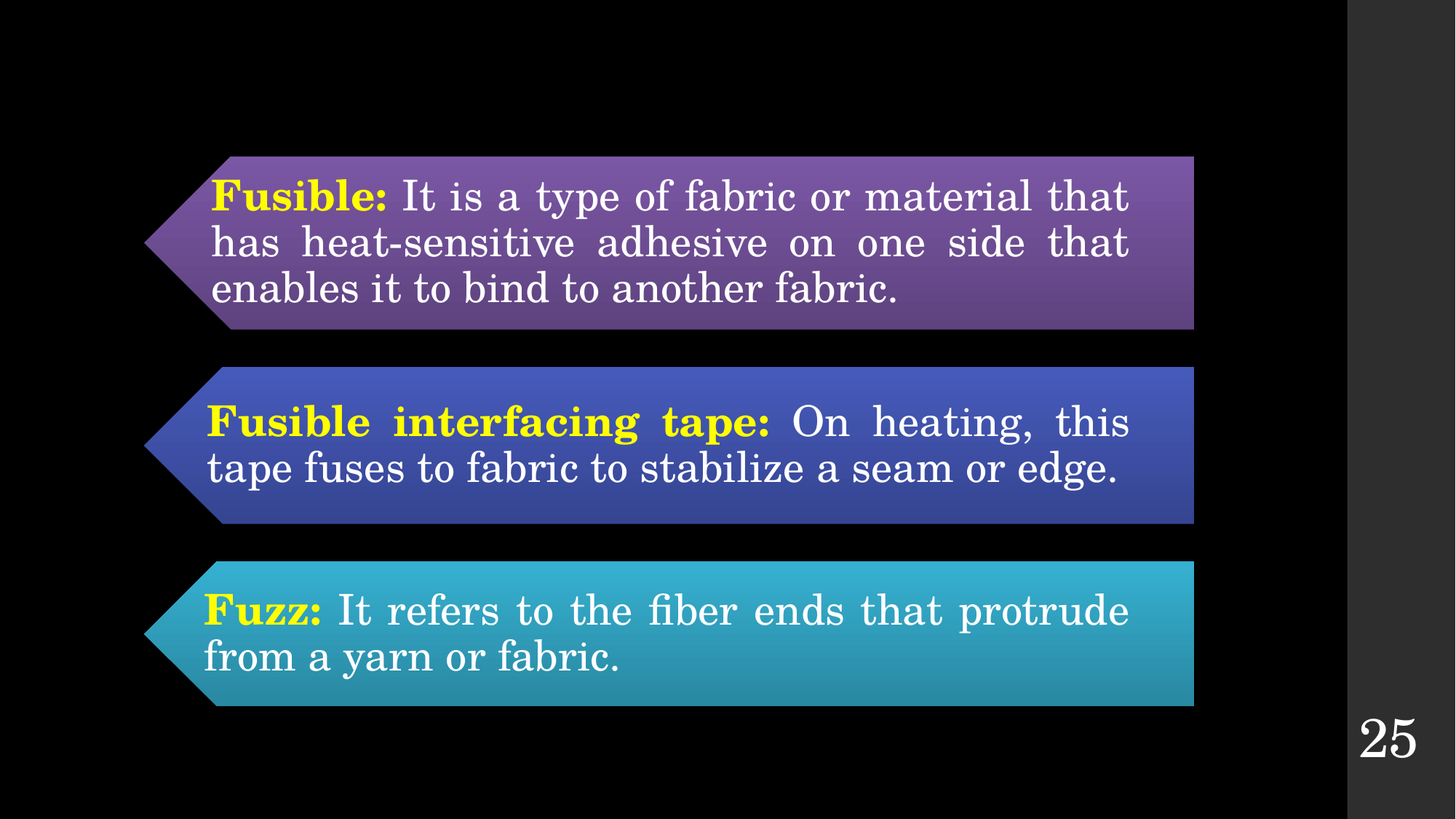

Fusible: It is a type of fabric or material that has heat-sensitive adhesive on one side that enables it to bind to another fabric.
Fusible interfacing tape: On heating, this tape fuses to fabric to stabilize a seam or edge.
Fuzz: It refers to the fiber ends that protrude from a yarn or fabric.
25